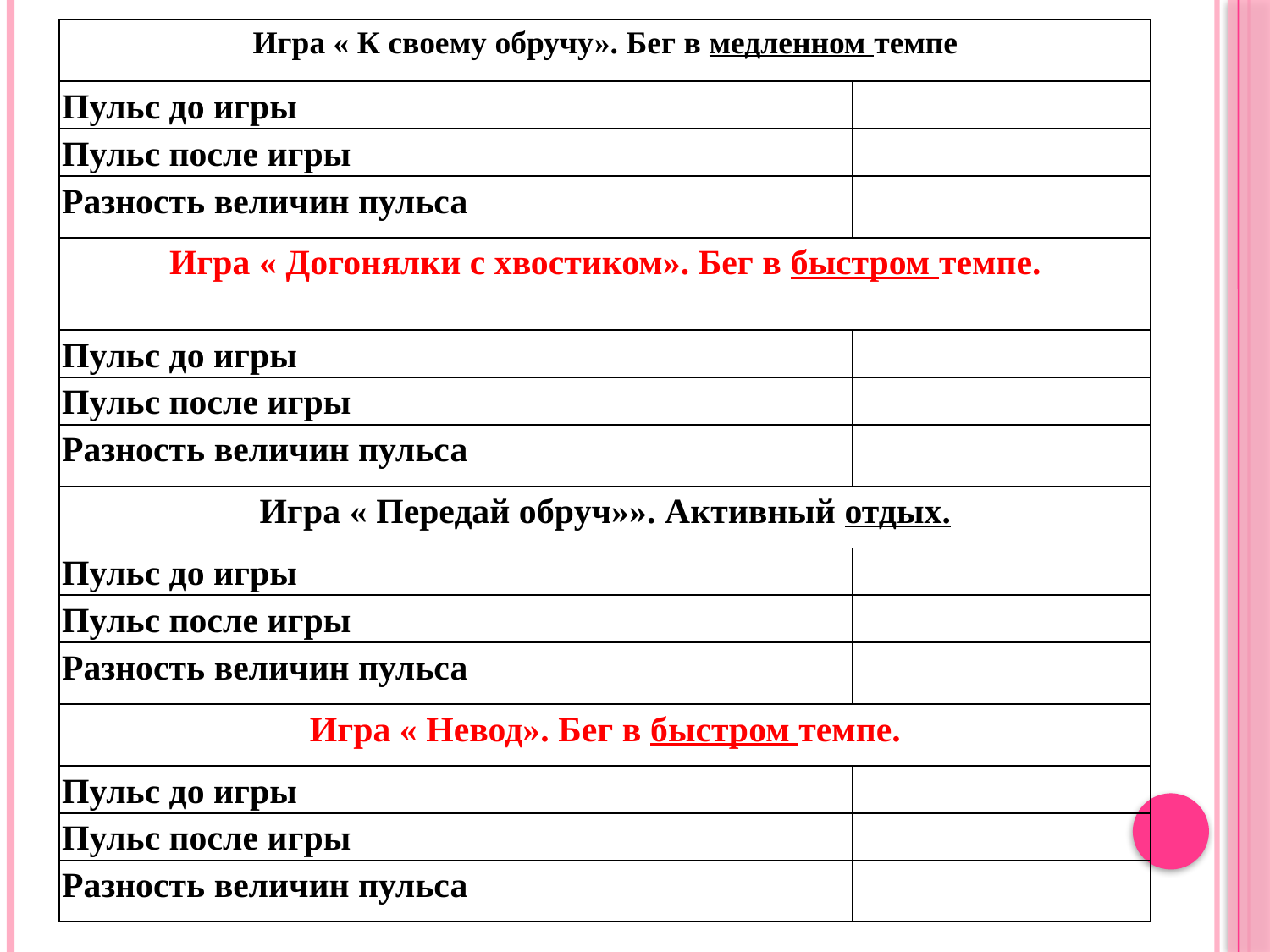

| Игра « К своему обручу». Бег в медленном темпе |  |
| --- | --- |
| Пульс до игры |  |
| Пульс после игры |  |
| Разность величин пульса |  |
| Игра « Догонялки с хвостиком». Бег в быстром темпе. |  |
| Пульс до игры |  |
| Пульс после игры |  |
| Разность величин пульса |  |
| Игра « Передай обруч»». Активный отдых. |  |
| Пульс до игры |  |
| Пульс после игры |  |
| Разность величин пульса |  |
| Игра « Невод». Бег в быстром темпе. |  |
| Пульс до игры |  |
| Пульс после игры |  |
| Разность величин пульса |  |